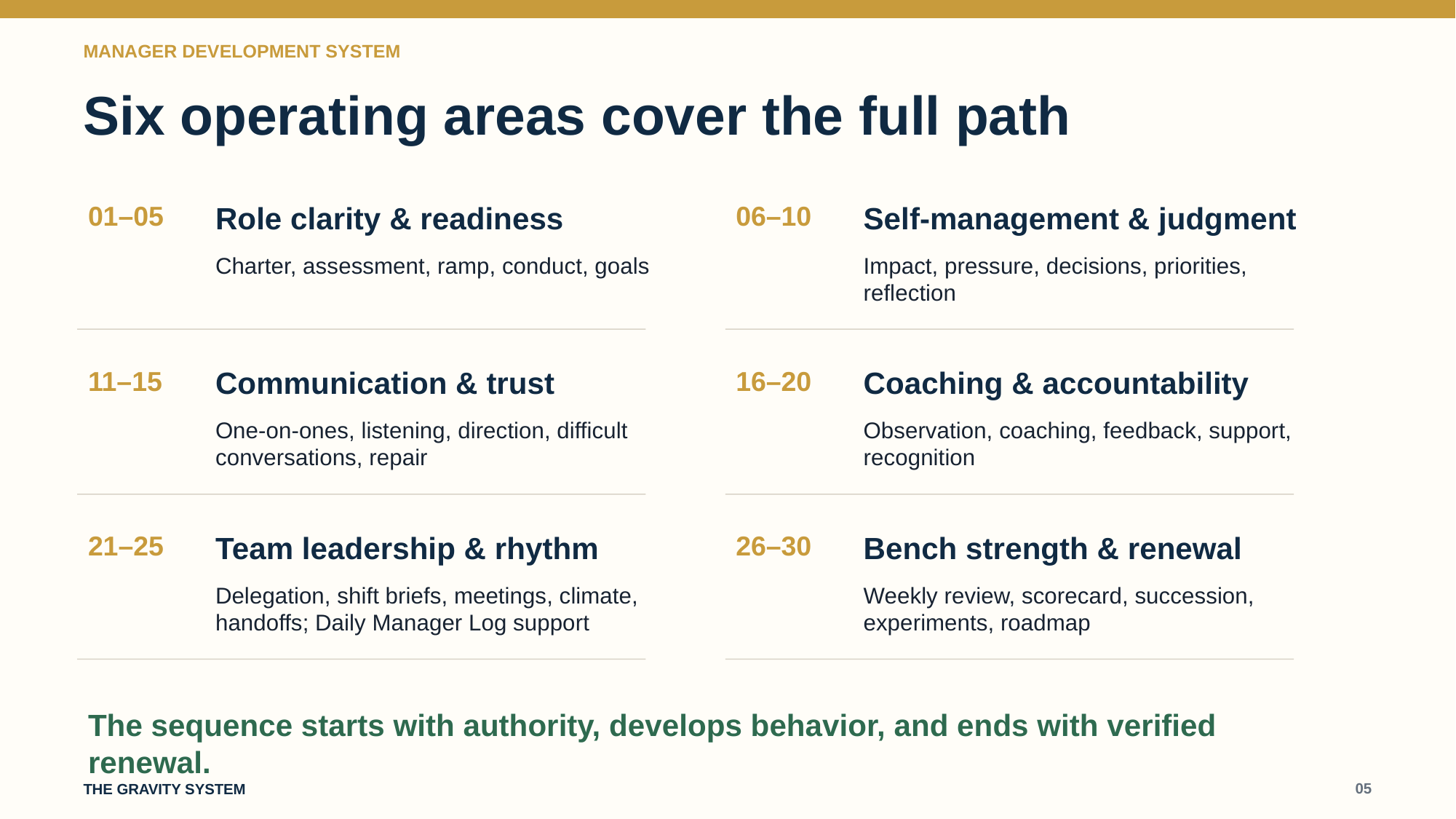

MANAGER DEVELOPMENT SYSTEM
Six operating areas cover the full path
01–05
Role clarity & readiness
06–10
Self-management & judgment
Charter, assessment, ramp, conduct, goals
Impact, pressure, decisions, priorities, reflection

11–15
Communication & trust
16–20
Coaching & accountability
One-on-ones, listening, direction, difficult conversations, repair
Observation, coaching, feedback, support, recognition

21–25
Team leadership & rhythm
26–30
Bench strength & renewal
Delegation, shift briefs, meetings, climate, handoffs; Daily Manager Log support
Weekly review, scorecard, succession, experiments, roadmap

The sequence starts with authority, develops behavior, and ends with verified renewal.
05
THE GRAVITY SYSTEM